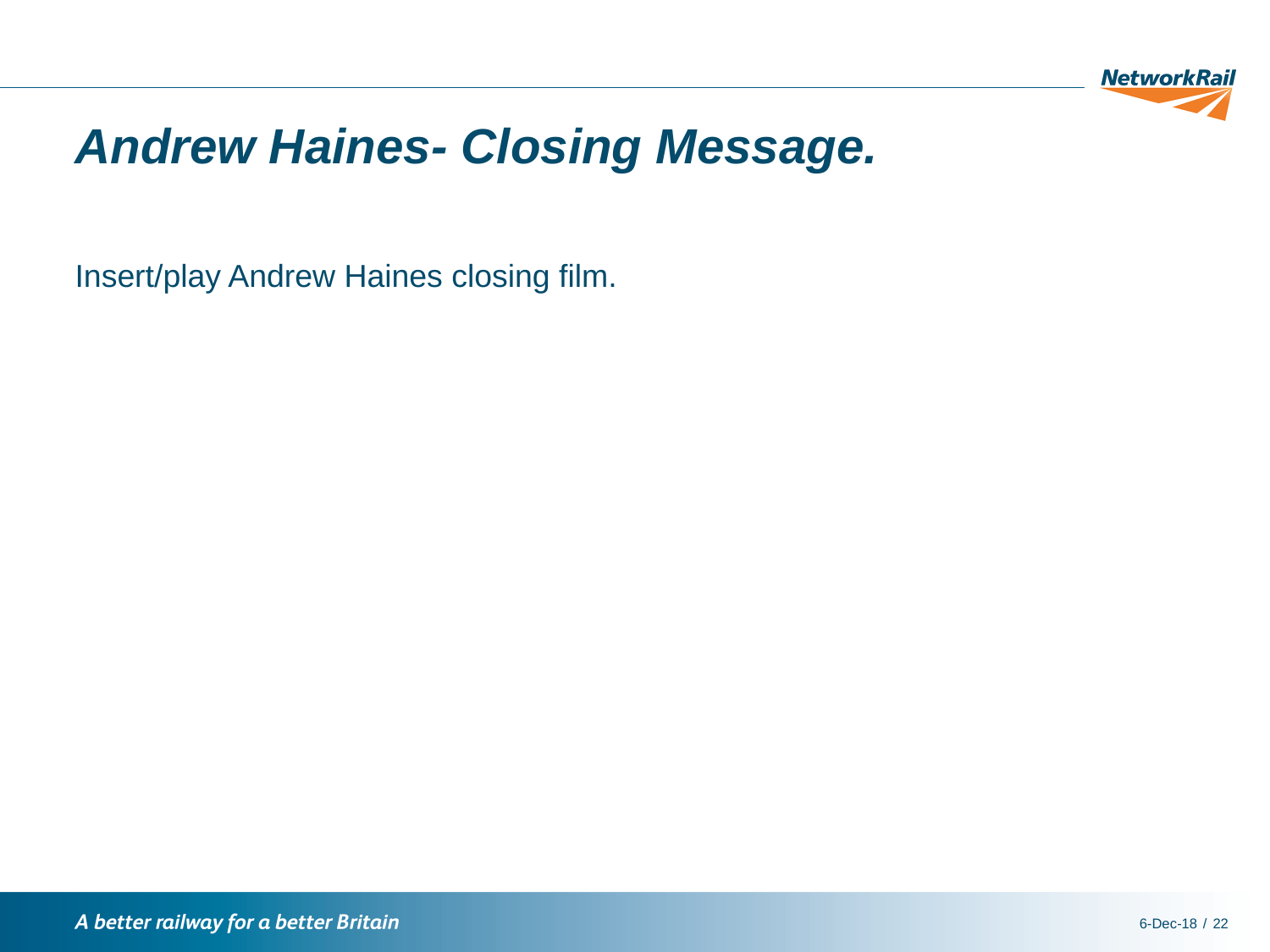

# Andrew Haines- Closing Message.
Insert/play Andrew Haines closing film.
6-Dec-18
22